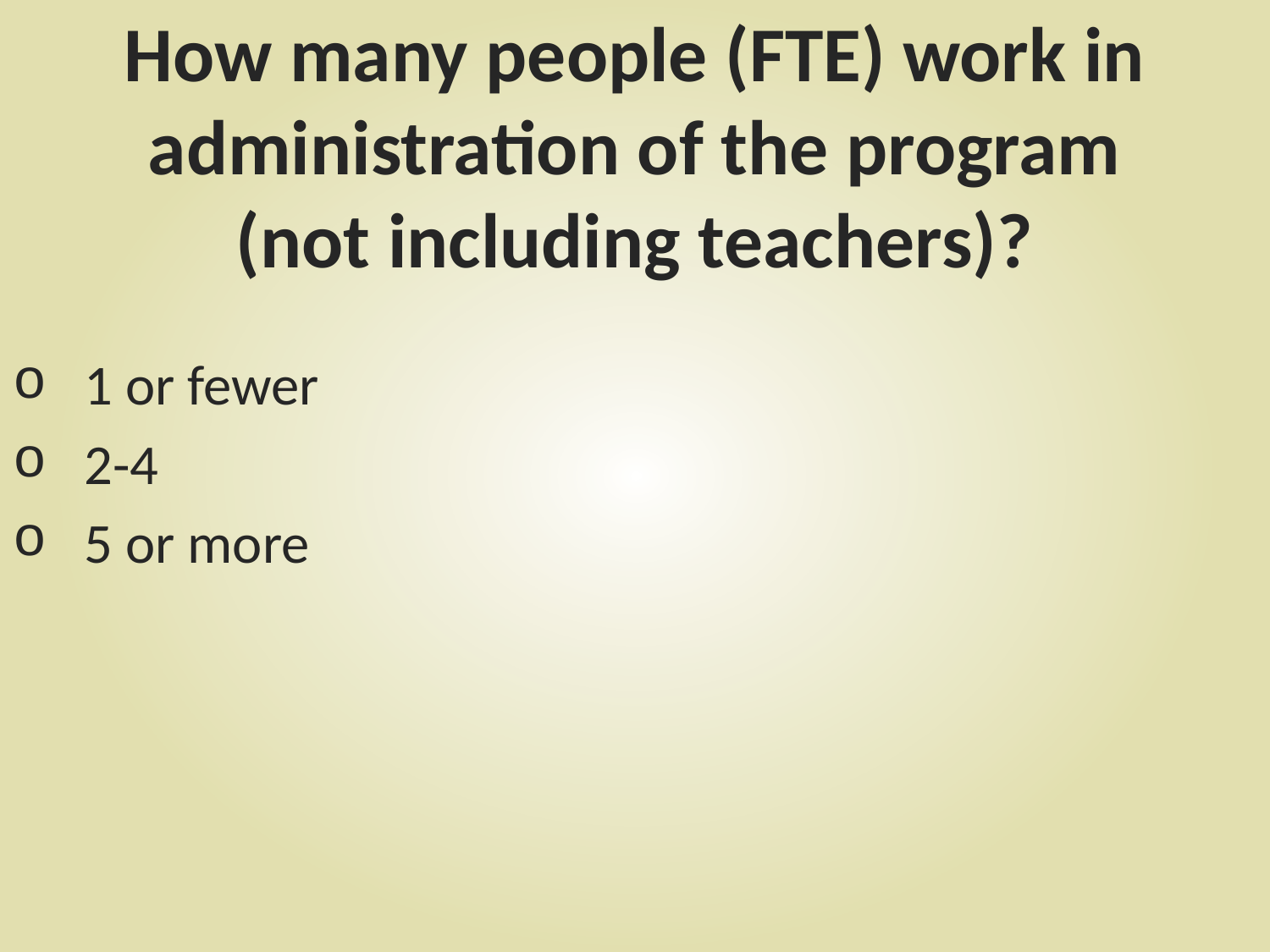

# How many people (FTE) work in administration of the program (not including teachers)?
1 or fewer
2-4
5 or more